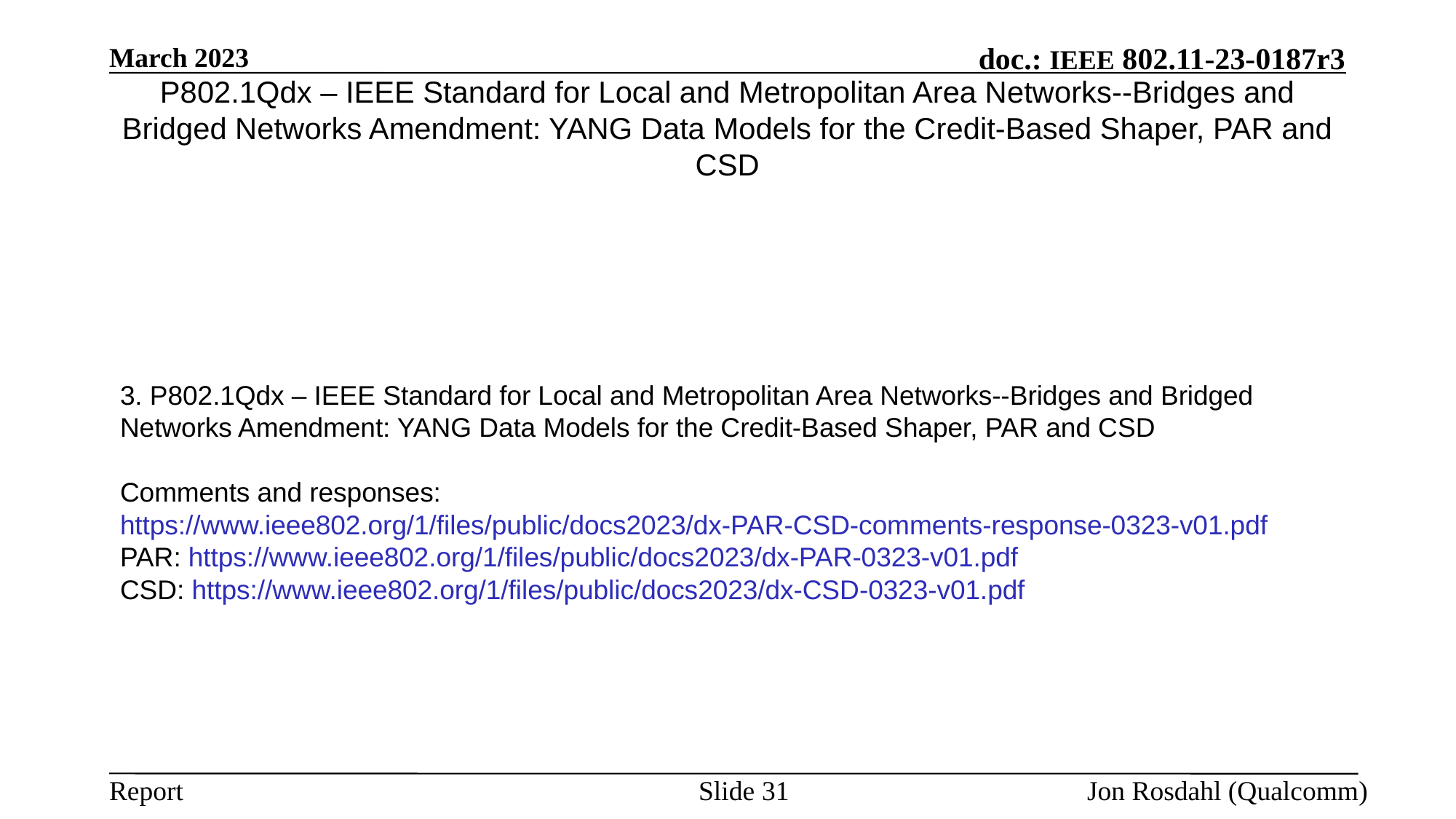

March 2023
# P802.1Qdx – IEEE Standard for Local and Metropolitan Area Networks--Bridges and Bridged Networks Amendment: YANG Data Models for the Credit-Based Shaper, PAR and CSD
3. P802.1Qdx – IEEE Standard for Local and Metropolitan Area Networks--Bridges and Bridged Networks Amendment: YANG Data Models for the Credit-Based Shaper, PAR and CSD

Comments and responses: https://www.ieee802.org/1/files/public/docs2023/dx-PAR-CSD-comments-response-0323-v01.pdf
PAR: https://www.ieee802.org/1/files/public/docs2023/dx-PAR-0323-v01.pdf
CSD: https://www.ieee802.org/1/files/public/docs2023/dx-CSD-0323-v01.pdf
Slide 31
Jon Rosdahl (Qualcomm)